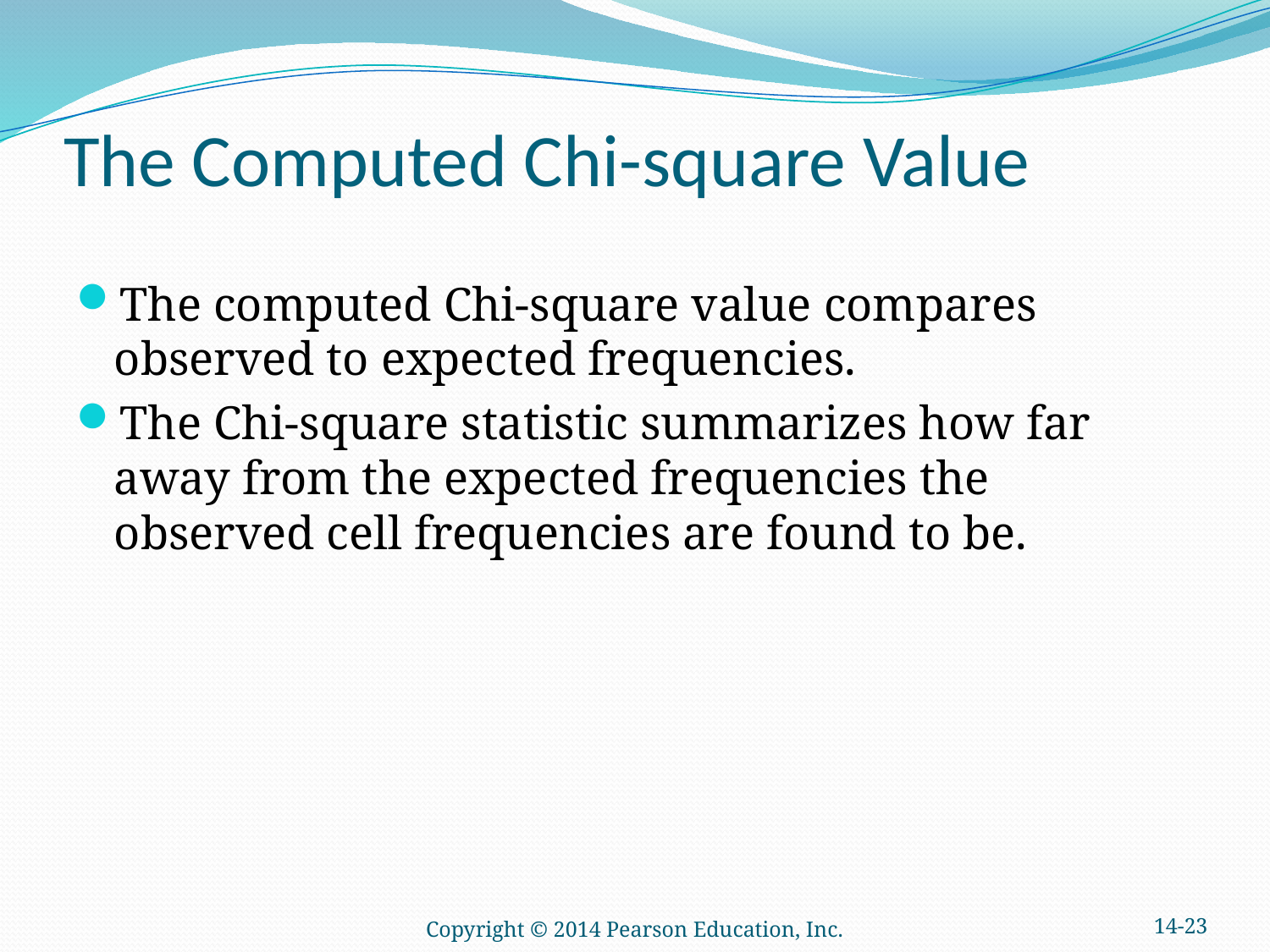

# The Computed Chi-square Value
The computed Chi-square value compares observed to expected frequencies.
The Chi-square statistic summarizes how far away from the expected frequencies the observed cell frequencies are found to be.